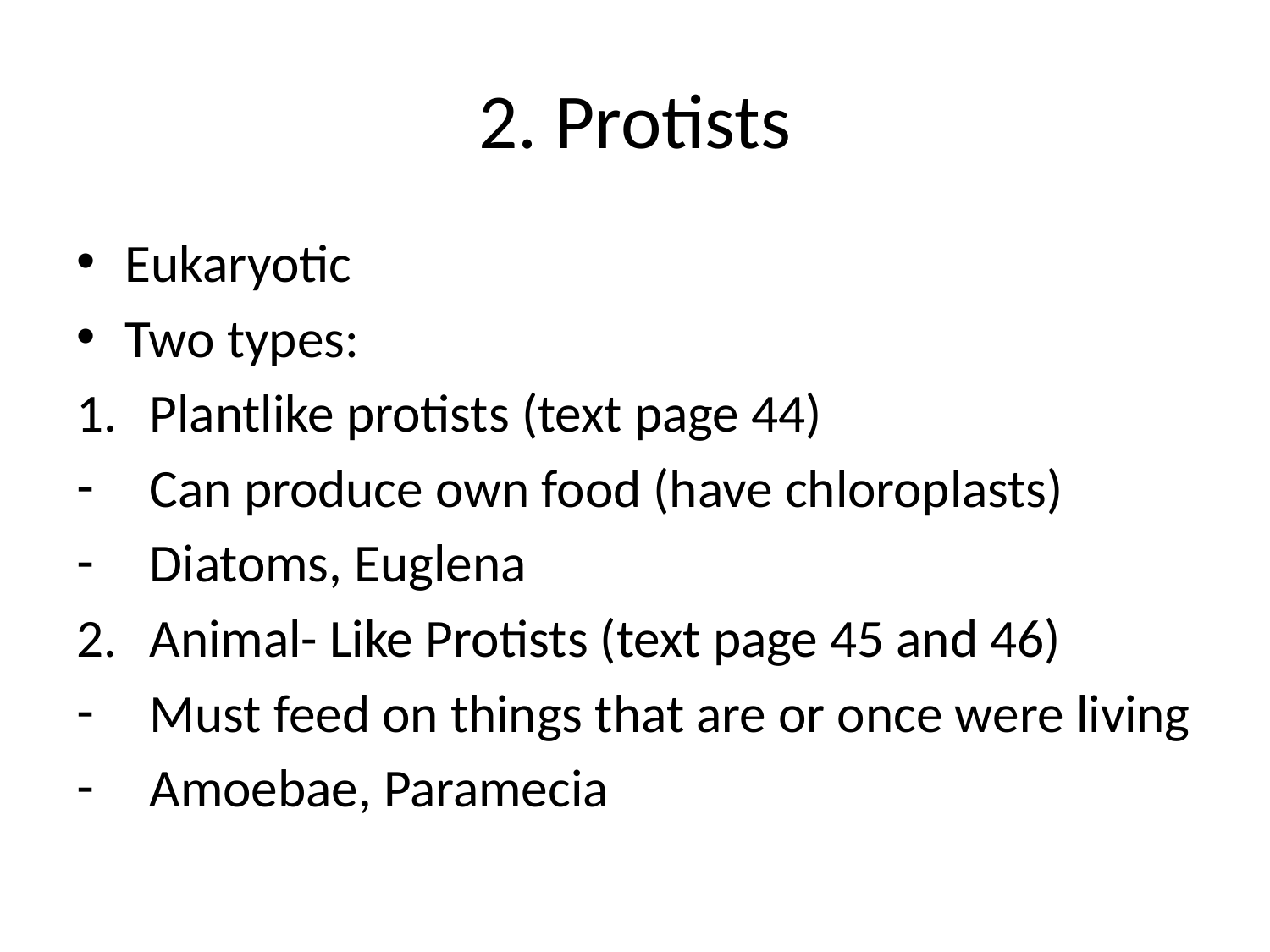

# 2. Protists
Eukaryotic
Two types:
Plantlike protists (text page 44)
Can produce own food (have chloroplasts)
Diatoms, Euglena
Animal- Like Protists (text page 45 and 46)
Must feed on things that are or once were living
Amoebae, Paramecia